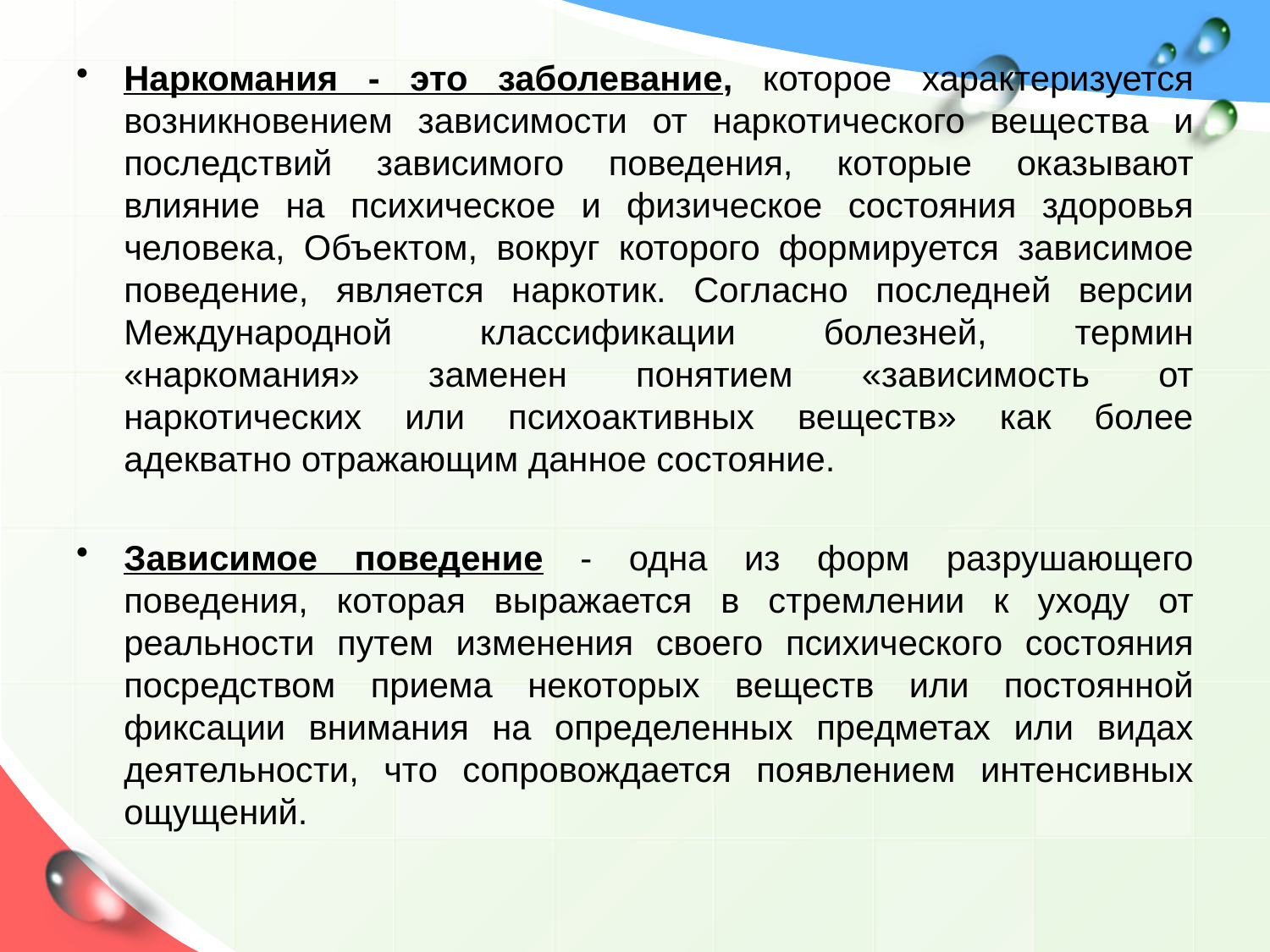

Наркомания - это заболевание, которое характеризуется возникновением зависимости от наркотического вещества и последствий зависимого поведения, которые оказывают влияние на психическое и физическое состояния здоровья человека, Объектом, вокруг которого формируется зависимое поведение, является наркотик. Согласно последней версии Международной классификации болезней, термин «наркомания» заменен понятием «зависимость от наркотических или психоактивных веществ» как более адекватно отражающим данное состояние.

Зависимое поведение - одна из форм разрушающего поведения, которая выражается в стремлении к уходу от реальности путем изменения своего психического состояния посредством приема некоторых веществ или постоянной фиксации внимания на определенных предметах или видах деятельности, что сопровождается появлением интенсивных ощущений.